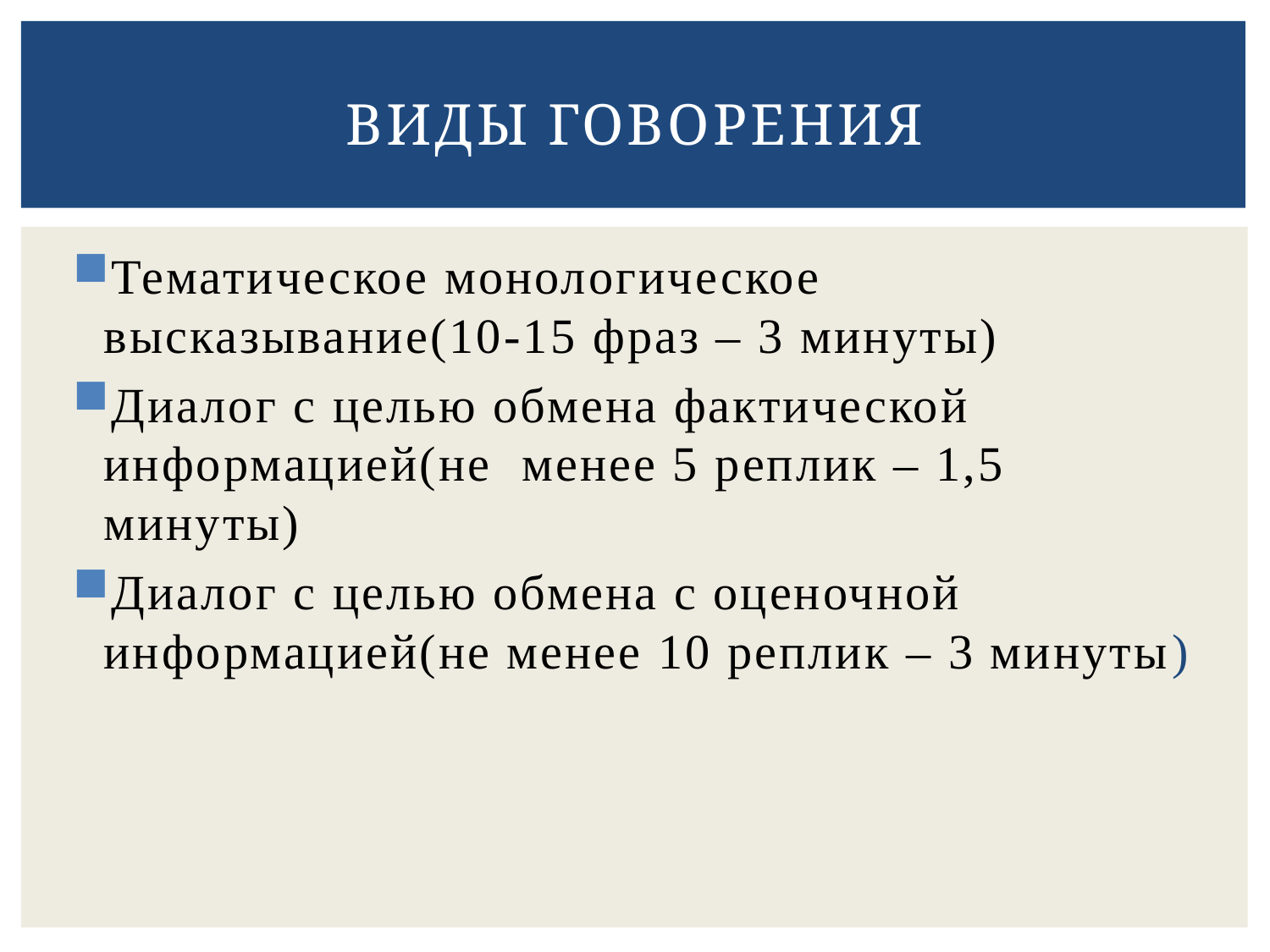

# Виды говорения
Тематическое монологическое высказывание(10-15 фраз – 3 минуты)
Диалог с целью обмена фактической информацией(не  менее 5 реплик – 1,5 минуты)
Диалог с целью обмена с оценочной информацией(не менее 10 реплик – 3 минуты)